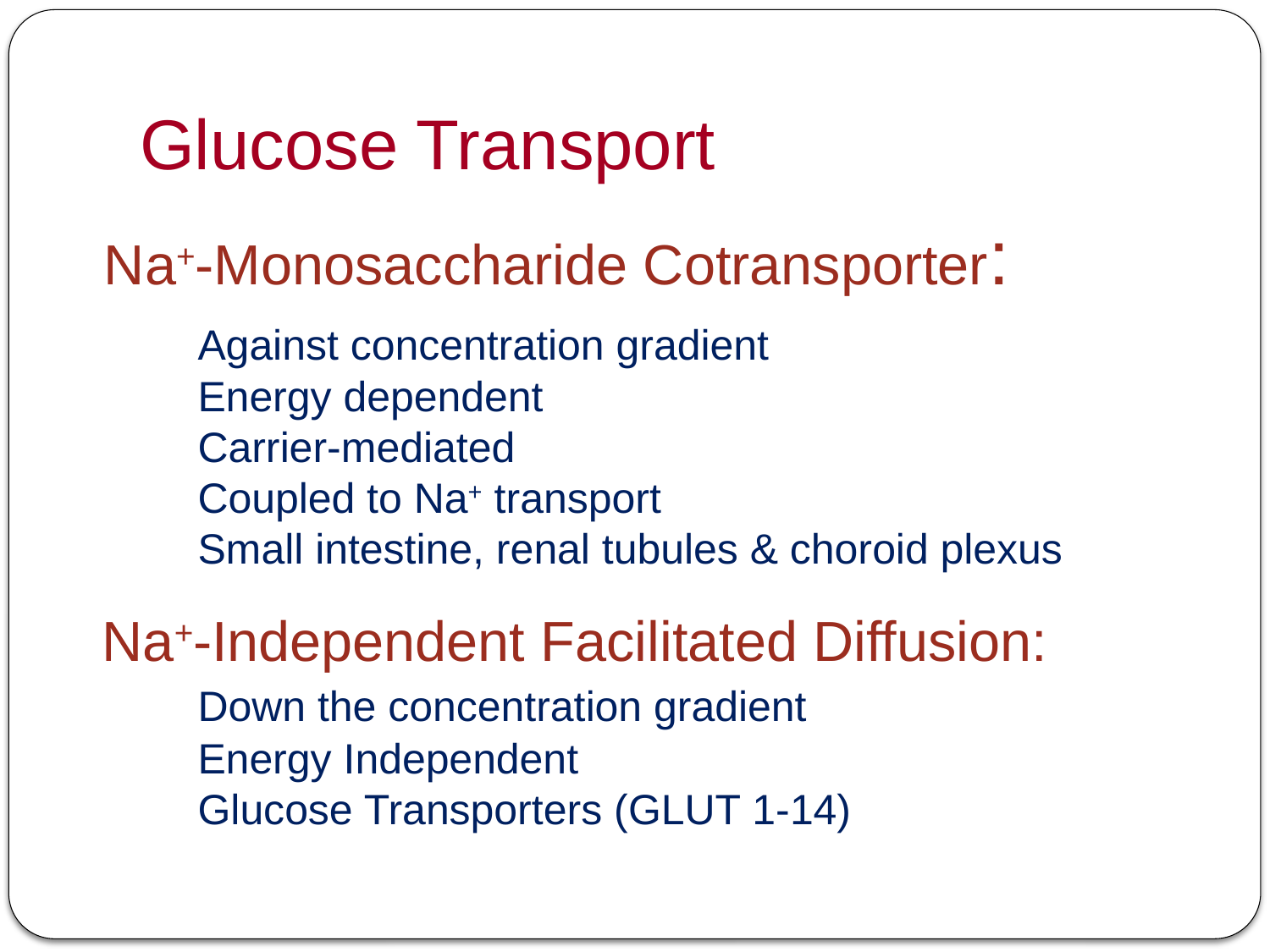

# Glucose Transport
  Na+-Monosaccharide Cotransporter:
	Against concentration gradient
	Energy dependent
	Carrier-mediated
	Coupled to Na+ transport
	Small intestine, renal tubules & choroid plexus
  Na+-Independent Facilitated Diffusion:
	Down the concentration gradient
	Energy Independent
	Glucose Transporters (GLUT 1-14)